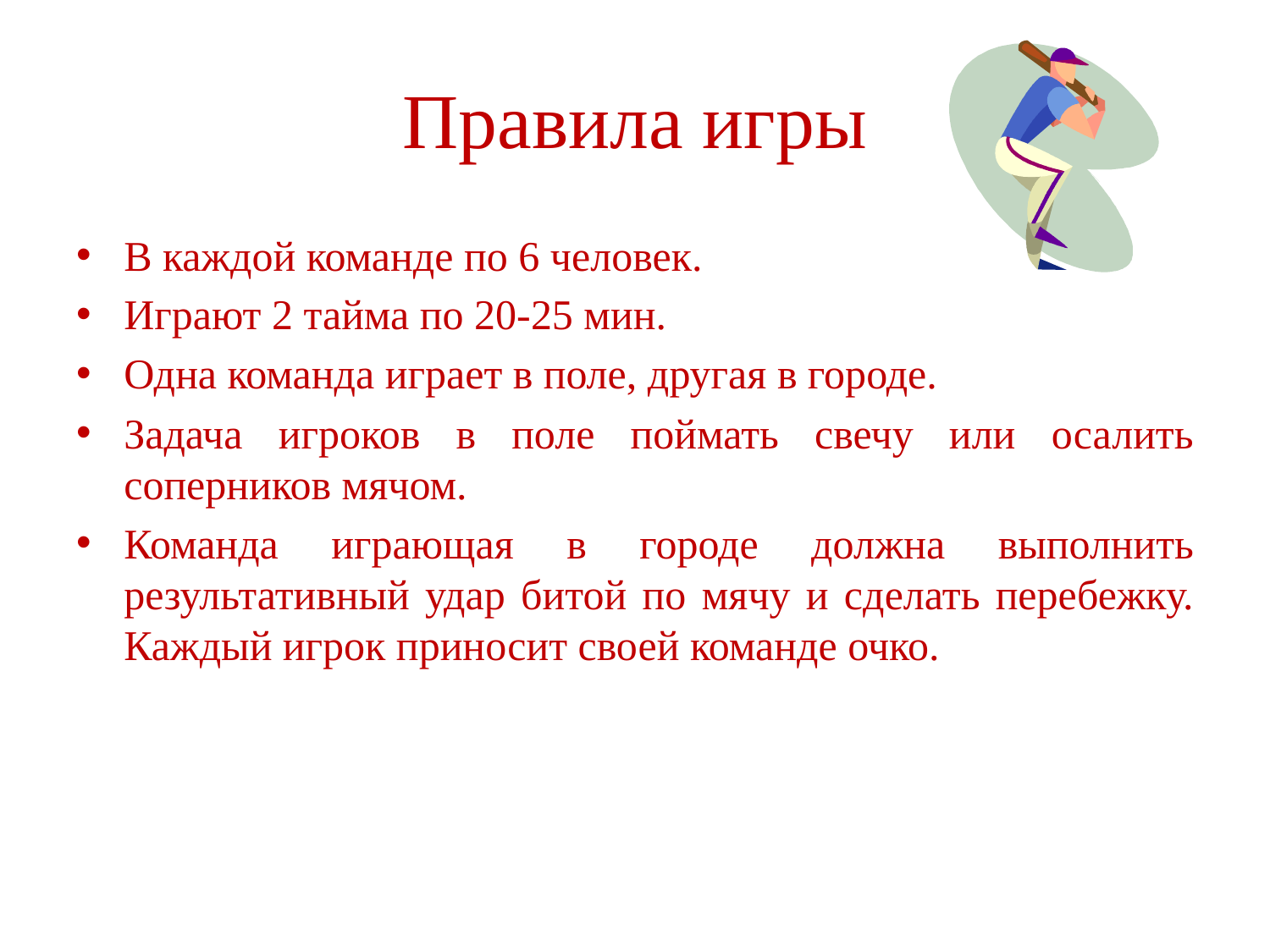

# Правила игры
В каждой команде по 6 человек.
Играют 2 тайма по 20-25 мин.
Одна команда играет в поле, другая в городе.
Задача игроков в поле поймать свечу или осалить соперников мячом.
Команда играющая в городе должна выполнить результативный удар битой по мячу и сделать перебежку. Каждый игрок приносит своей команде очко.